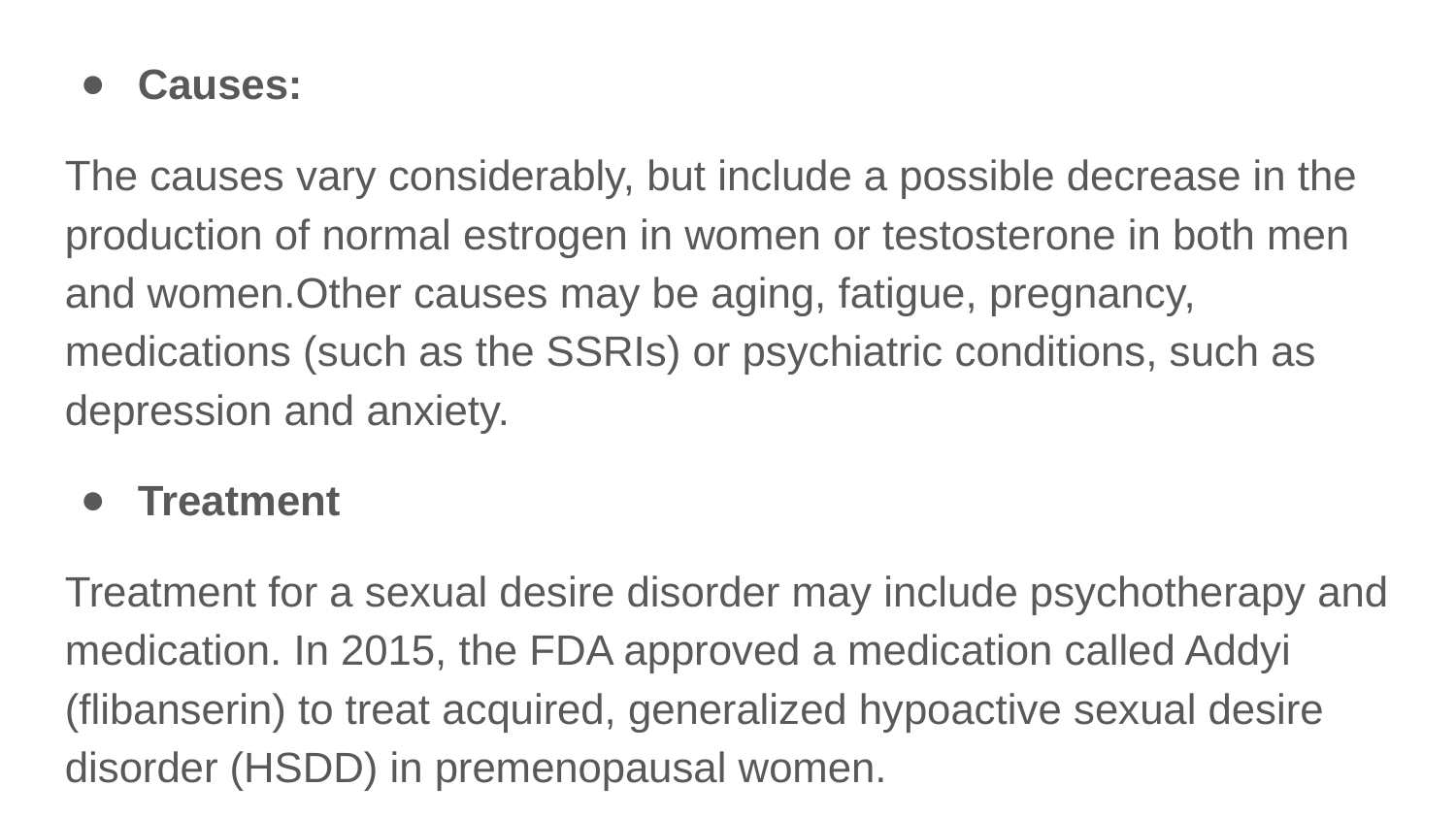

Causes:
The causes vary considerably, but include a possible decrease in the production of normal estrogen in women or testosterone in both men and women.Other causes may be aging, fatigue, pregnancy, medications (such as the SSRIs) or psychiatric conditions, such as depression and anxiety.
Treatment
Treatment for a sexual desire disorder may include psychotherapy and medication. In 2015, the FDA approved a medication called Addyi (flibanserin) to treat acquired, generalized hypoactive sexual desire disorder (HSDD) in premenopausal women.